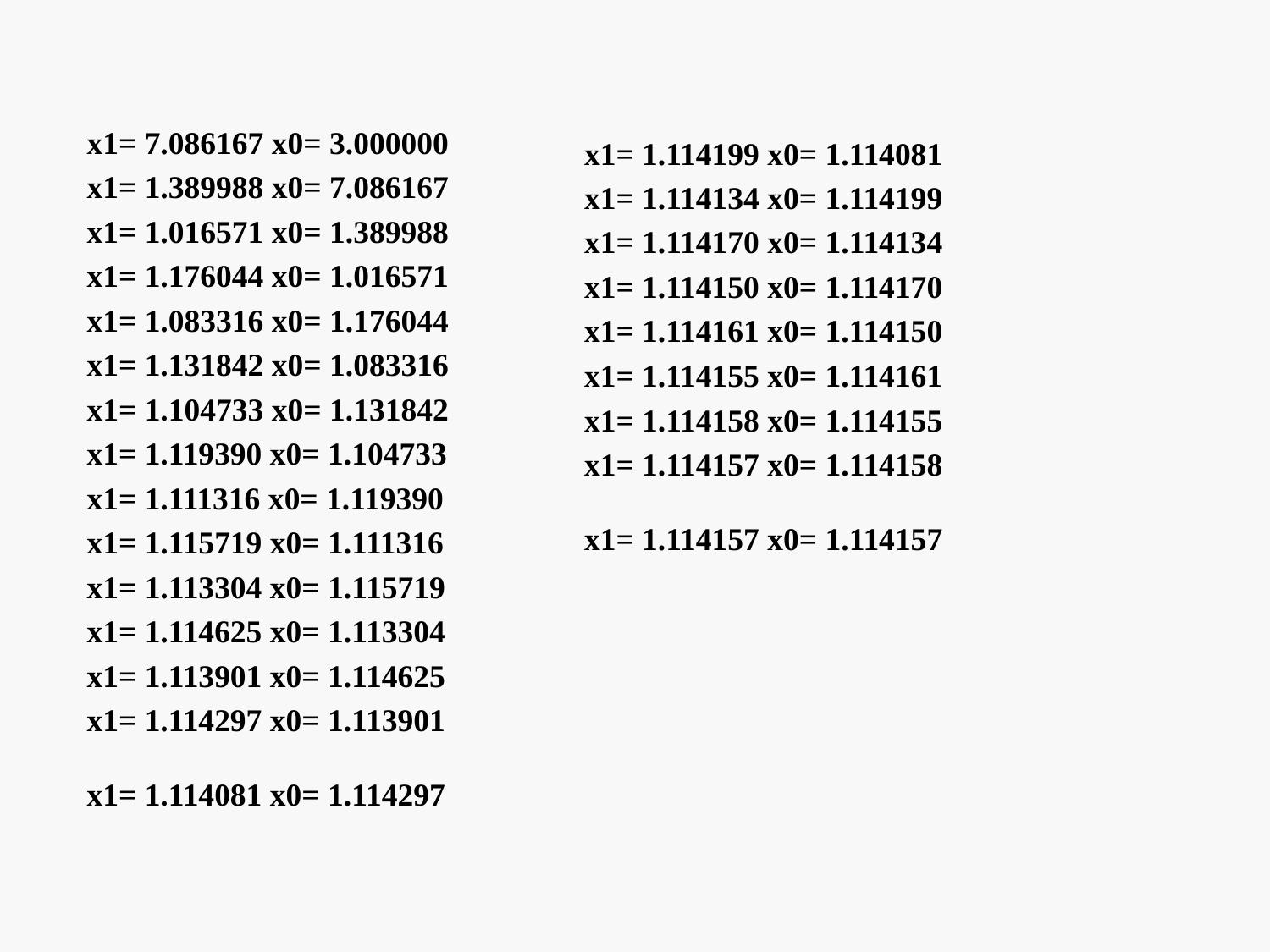

x1= 7.086167 x0= 3.000000
x1= 1.389988 x0= 7.086167
x1= 1.016571 x0= 1.389988
x1= 1.176044 x0= 1.016571
x1= 1.083316 x0= 1.176044
x1= 1.131842 x0= 1.083316
x1= 1.104733 x0= 1.131842
x1= 1.119390 x0= 1.104733
x1= 1.111316 x0= 1.119390
x1= 1.115719 x0= 1.111316
x1= 1.113304 x0= 1.115719
x1= 1.114625 x0= 1.113304
x1= 1.113901 x0= 1.114625
x1= 1.114297 x0= 1.113901
x1= 1.114081 x0= 1.114297
x1= 1.114199 x0= 1.114081
x1= 1.114134 x0= 1.114199
x1= 1.114170 x0= 1.114134
x1= 1.114150 x0= 1.114170
x1= 1.114161 x0= 1.114150
x1= 1.114155 x0= 1.114161
x1= 1.114158 x0= 1.114155
x1= 1.114157 x0= 1.114158
x1= 1.114157 x0= 1.114157